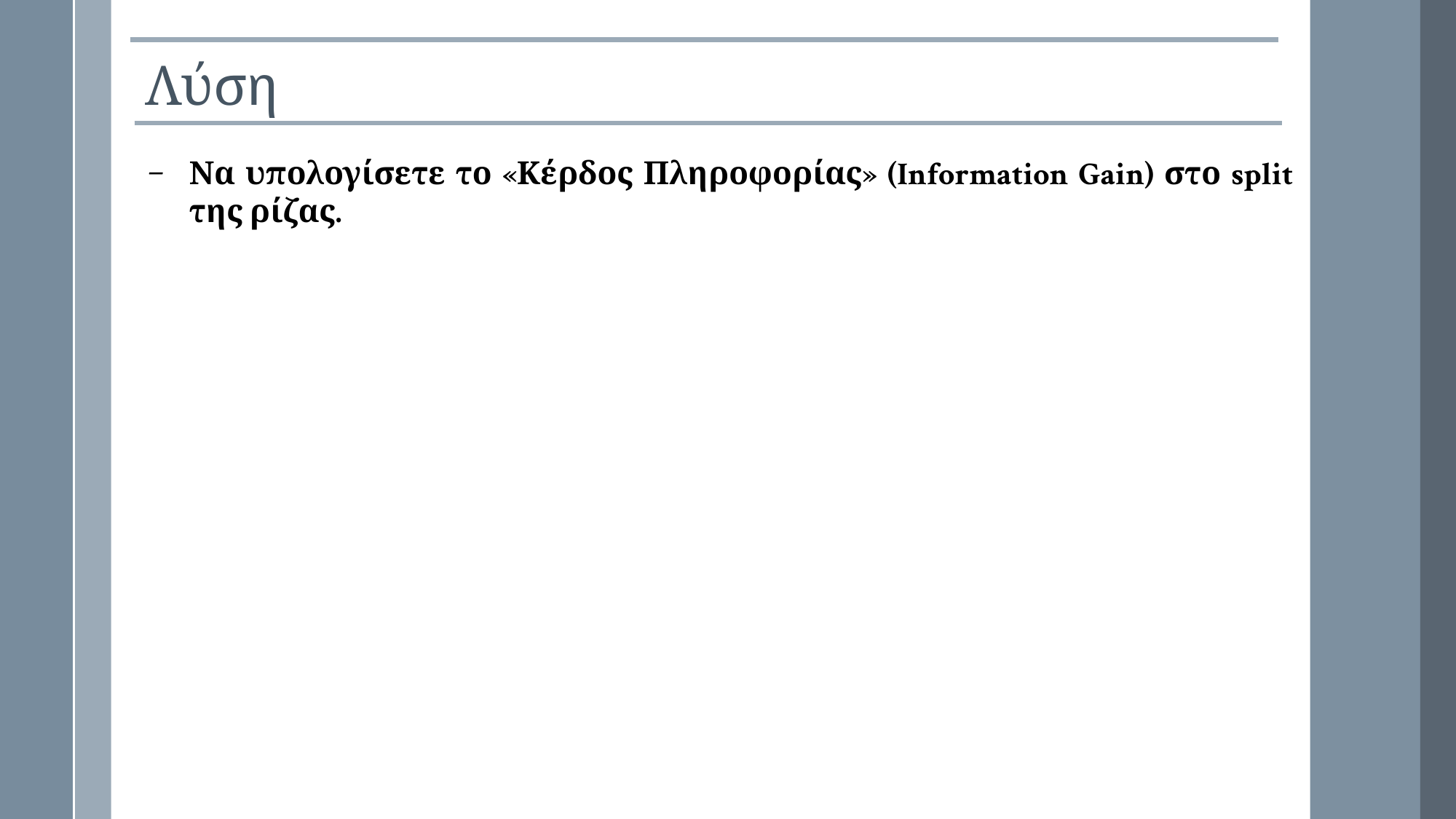

Λύση
Να υπολογίσετε το «Κέρδος Πληροφορίας» (Information Gain) στο split της ρίζας.